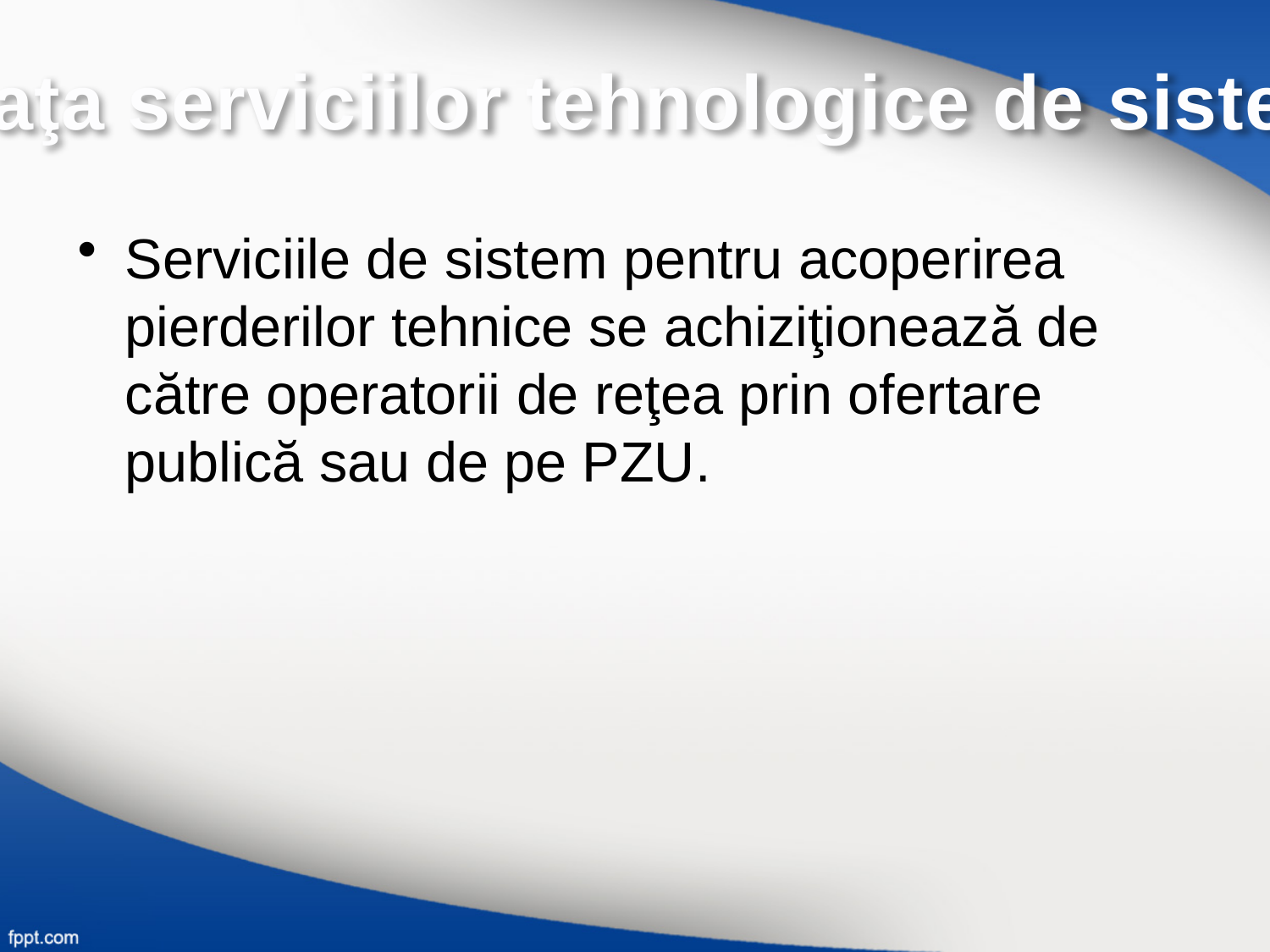

Piaţa serviciilor tehnologice de sistem
Serviciile de sistem pentru acoperirea pierderilor tehnice se achiziţionează de către operatorii de reţea prin ofertare publică sau de pe PZU.